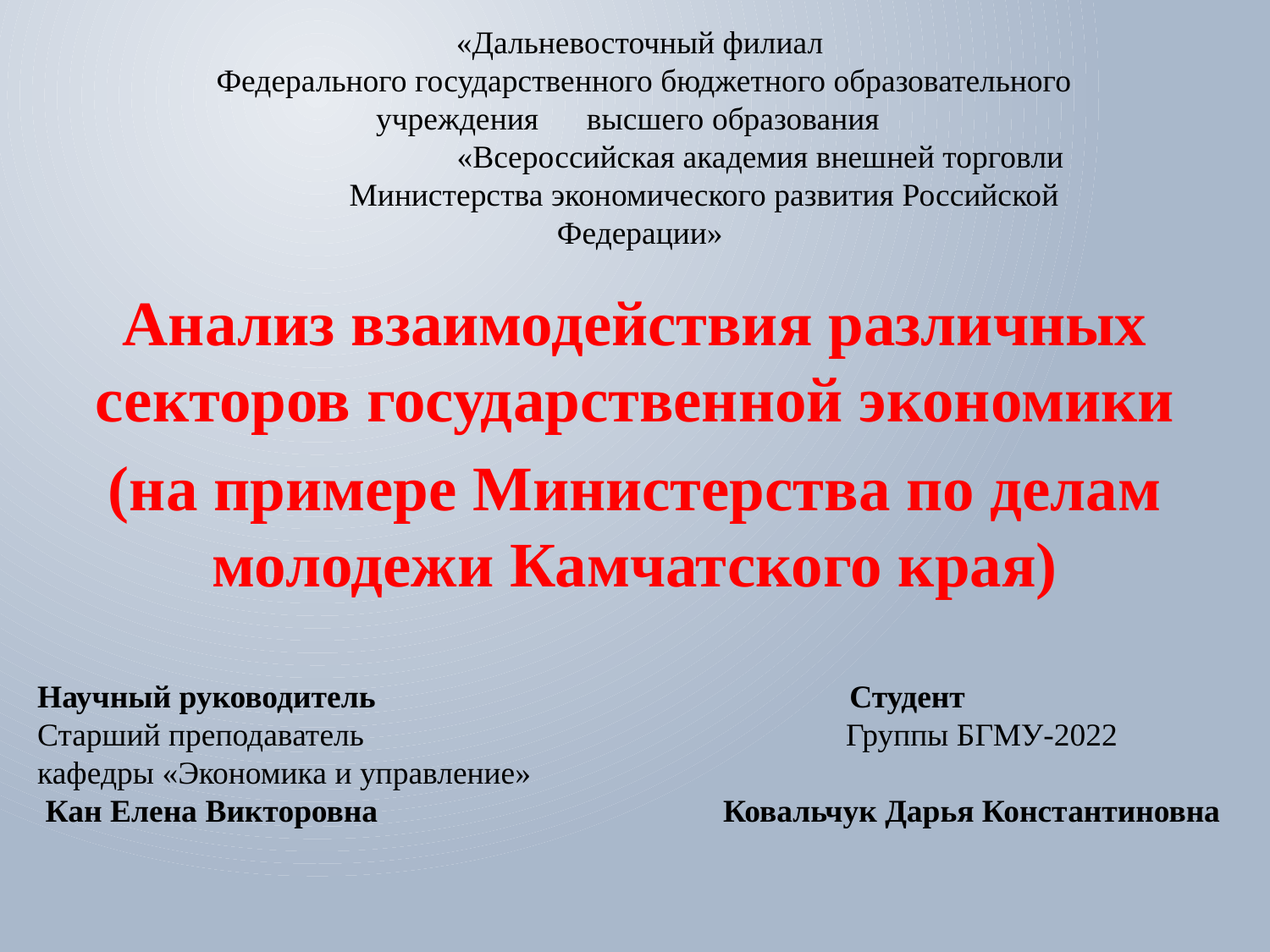

«Дальневосточный филиал
 Федерального государственного бюджетного образовательного учреждения      высшего образования
                               «Всероссийская академия внешней торговли
                Министерства экономического развития Российской Федерации»
Анализ взаимодействия различных секторов государственной экономики
(на примере Министерства по делам молодежи Камчатского края)

Научный руководитель                                                           Студент
Старший преподаватель                                                            Группы БГМУ-2022
кафедры «Экономика и управление»
 Кан Елена Викторовна                                           Ковальчук Дарья Константиновна